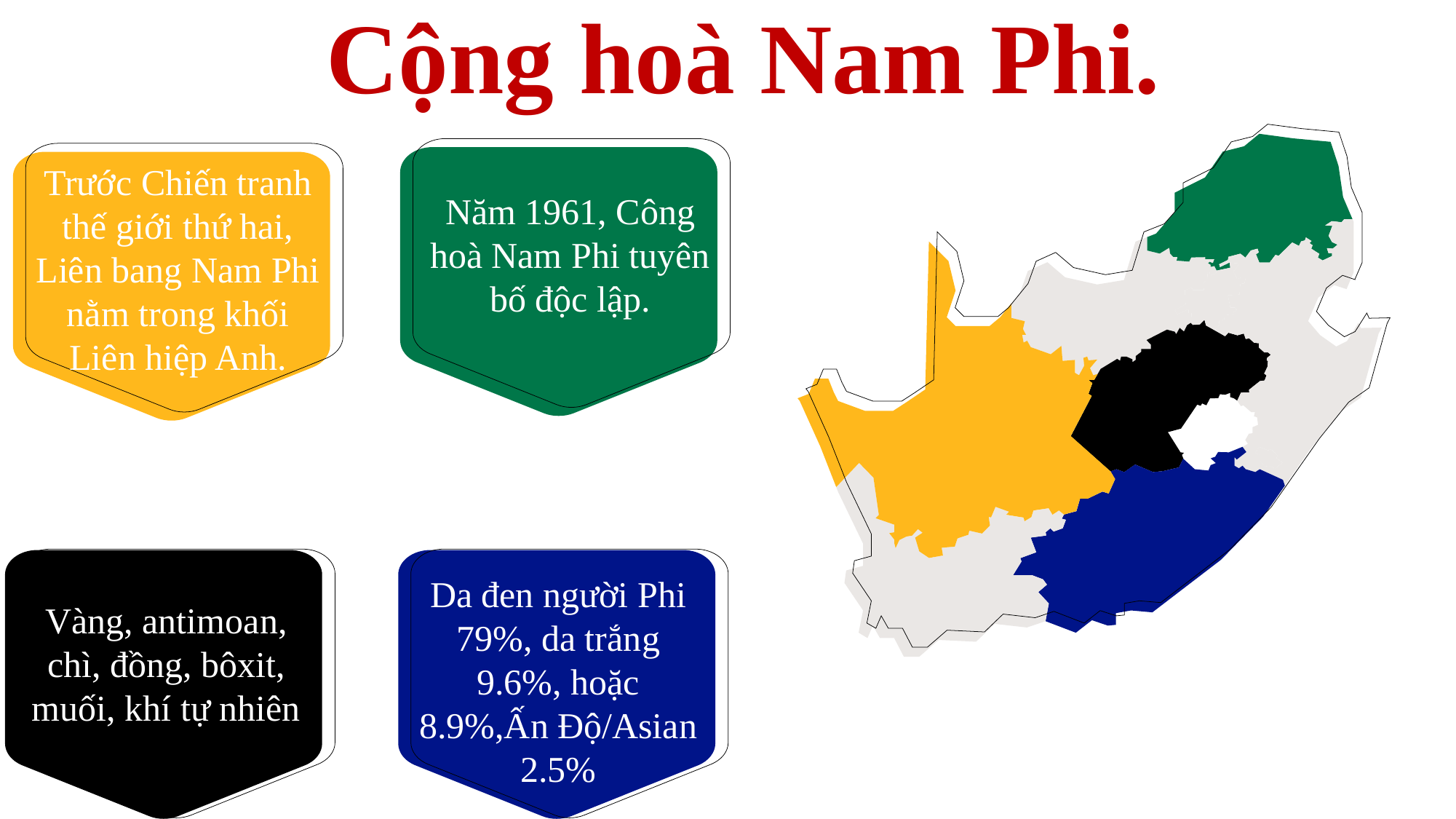

Cộng hoà Nam Phi.
Năm 1961, Công hoà Nam Phi tuyên bố độc lập.

Trước Chiến tranh thế giới thứ hai, Liên bang Nam Phi nằm trong khối Liên hiệp Anh.

Vàng, antimoan, chì, đồng, bôxit, muối, khí tự nhiên

Da đen người Phi 79%, da trắng 9.6%, hoặc 8.9%,Ấn Độ/Asian 2.5%